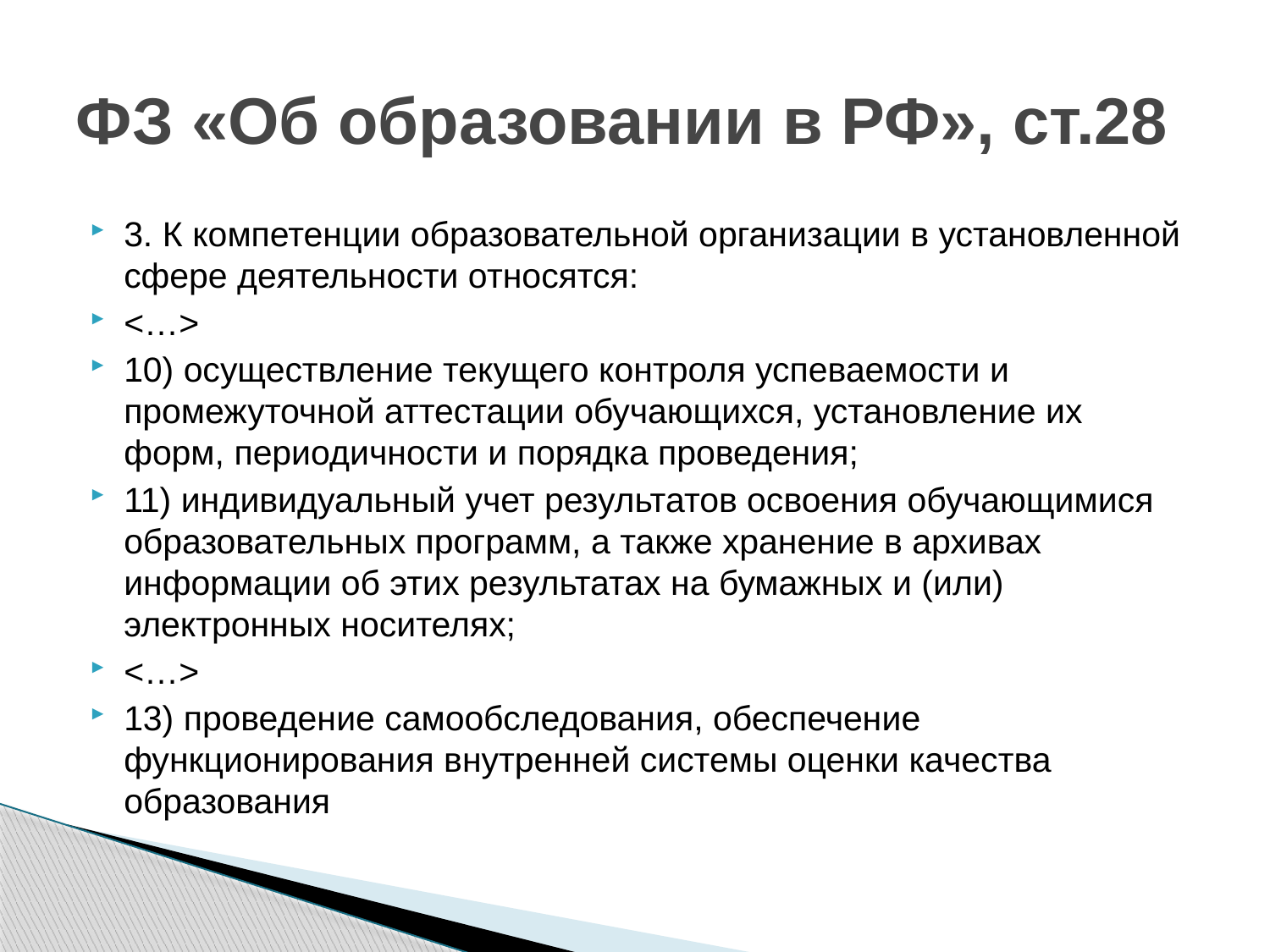

# ФЗ «Об образовании в РФ», ст.28
3. К компетенции образовательной организации в установленной сфере деятельности относятся:
<…>
10) осуществление текущего контроля успеваемости и промежуточной аттестации обучающихся, установление их форм, периодичности и порядка проведения;
11) индивидуальный учет результатов освоения обучающимися образовательных программ, а также хранение в архивах информации об этих результатах на бумажных и (или) электронных носителях;
<…>
13) проведение самообследования, обеспечение функционирования внутренней системы оценки качества образования